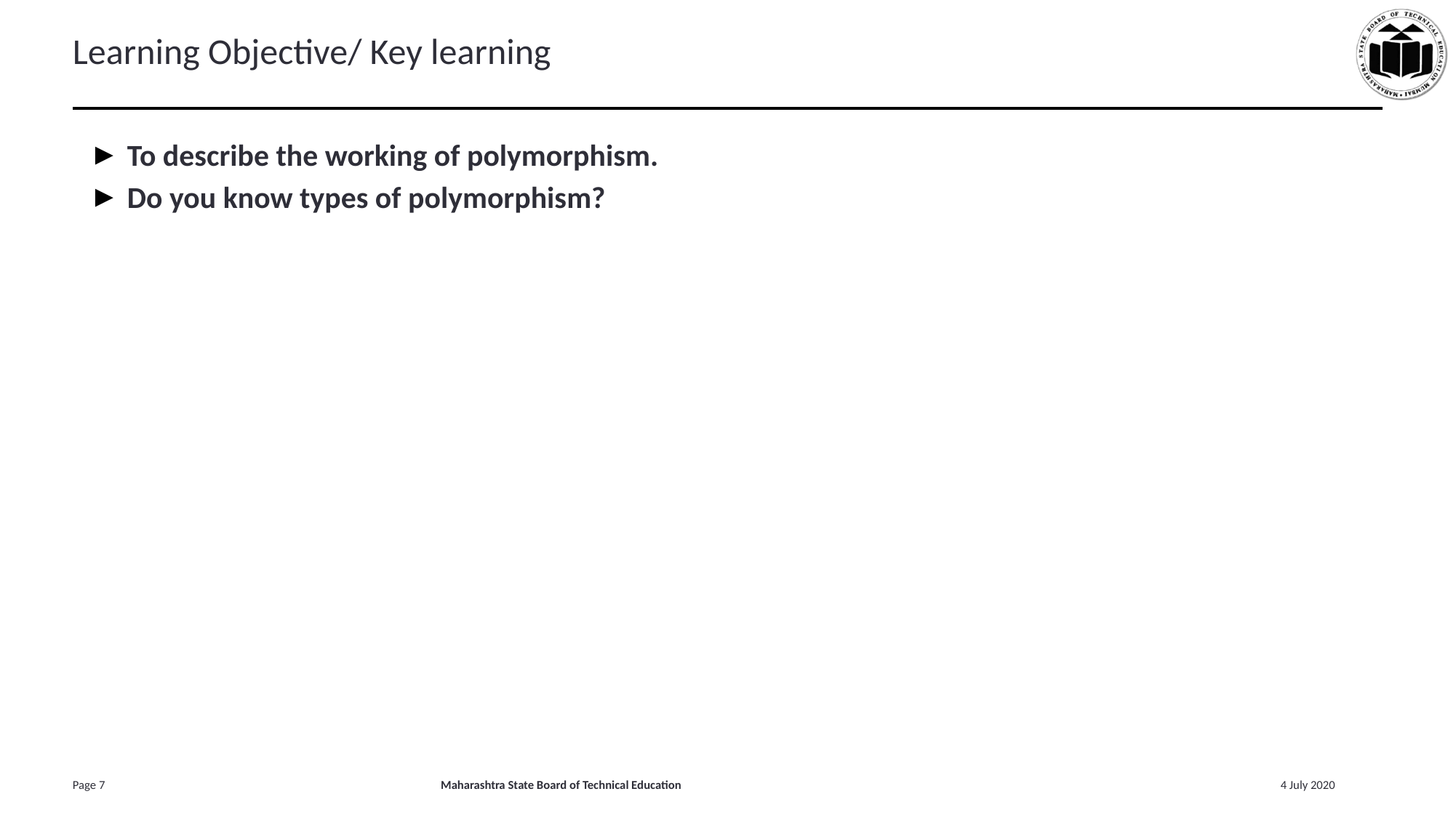

# Learning Objective/ Key learning
To describe the working of polymorphism.
Do you know types of polymorphism?